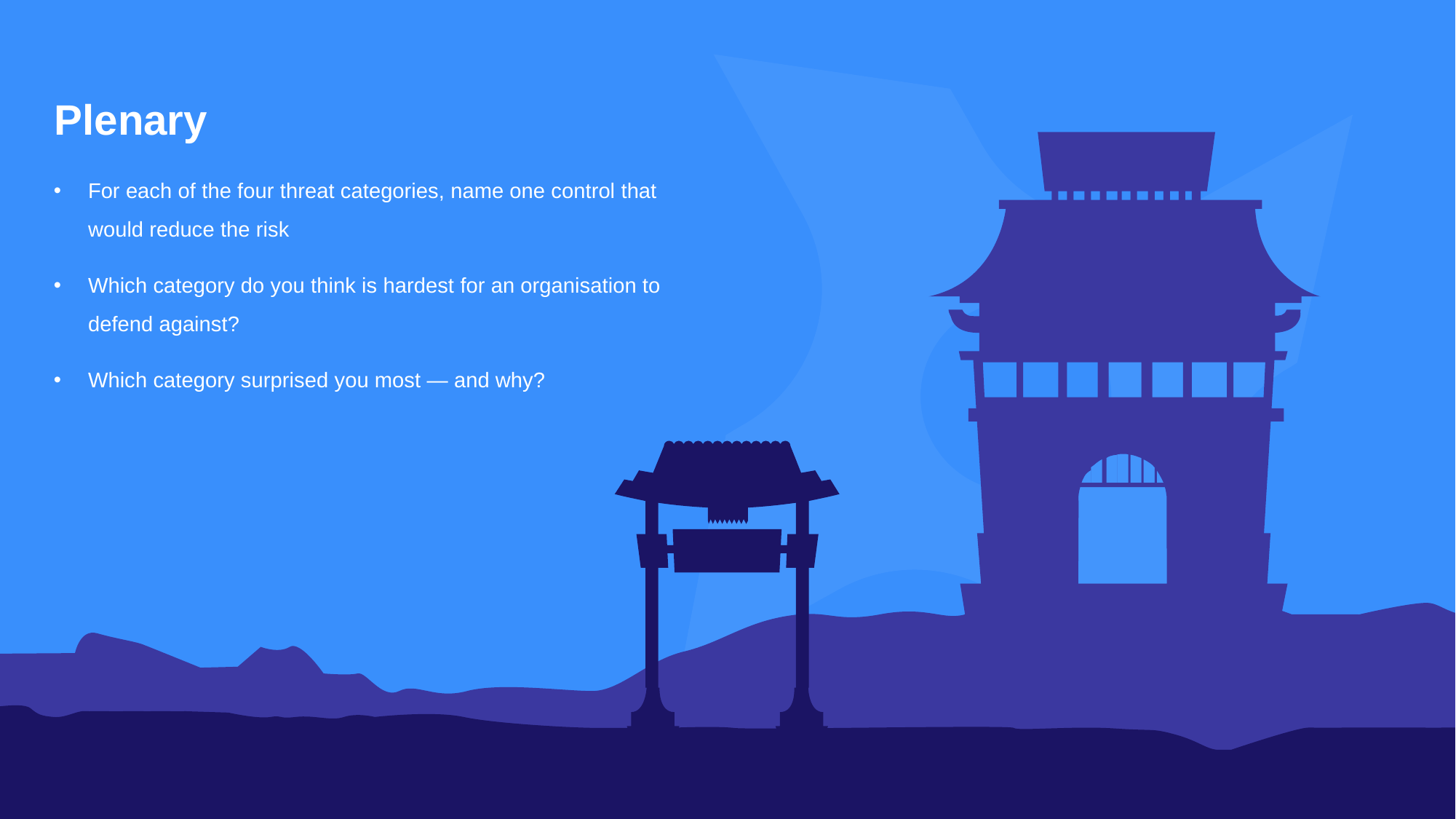

# Plenary
For each of the four threat categories, name one control that would reduce the risk
Which category do you think is hardest for an organisation to defend against?
Which category surprised you most — and why?